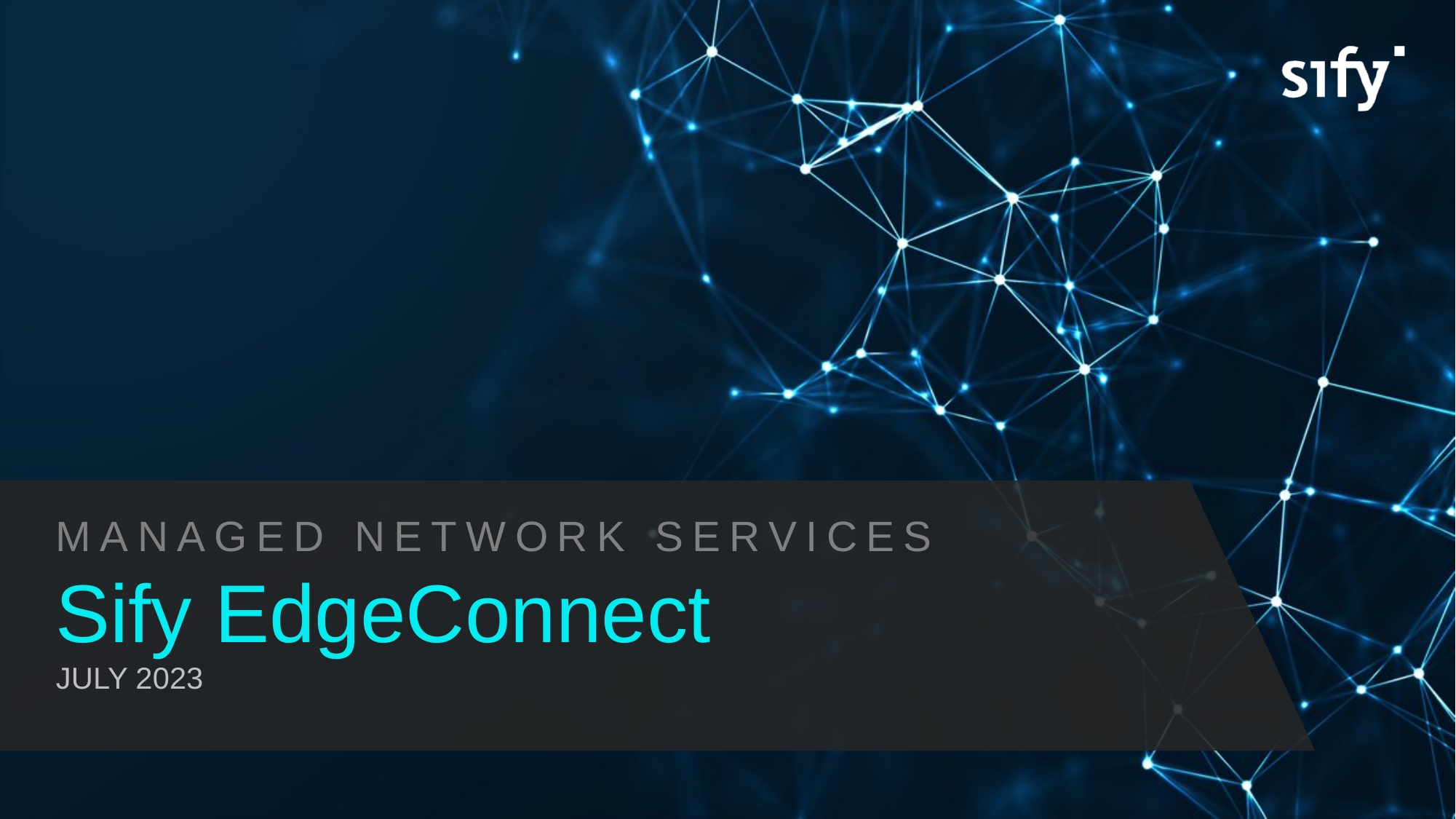

MANAGED Network SERVICES
Sify EdgeConnect
July 2023